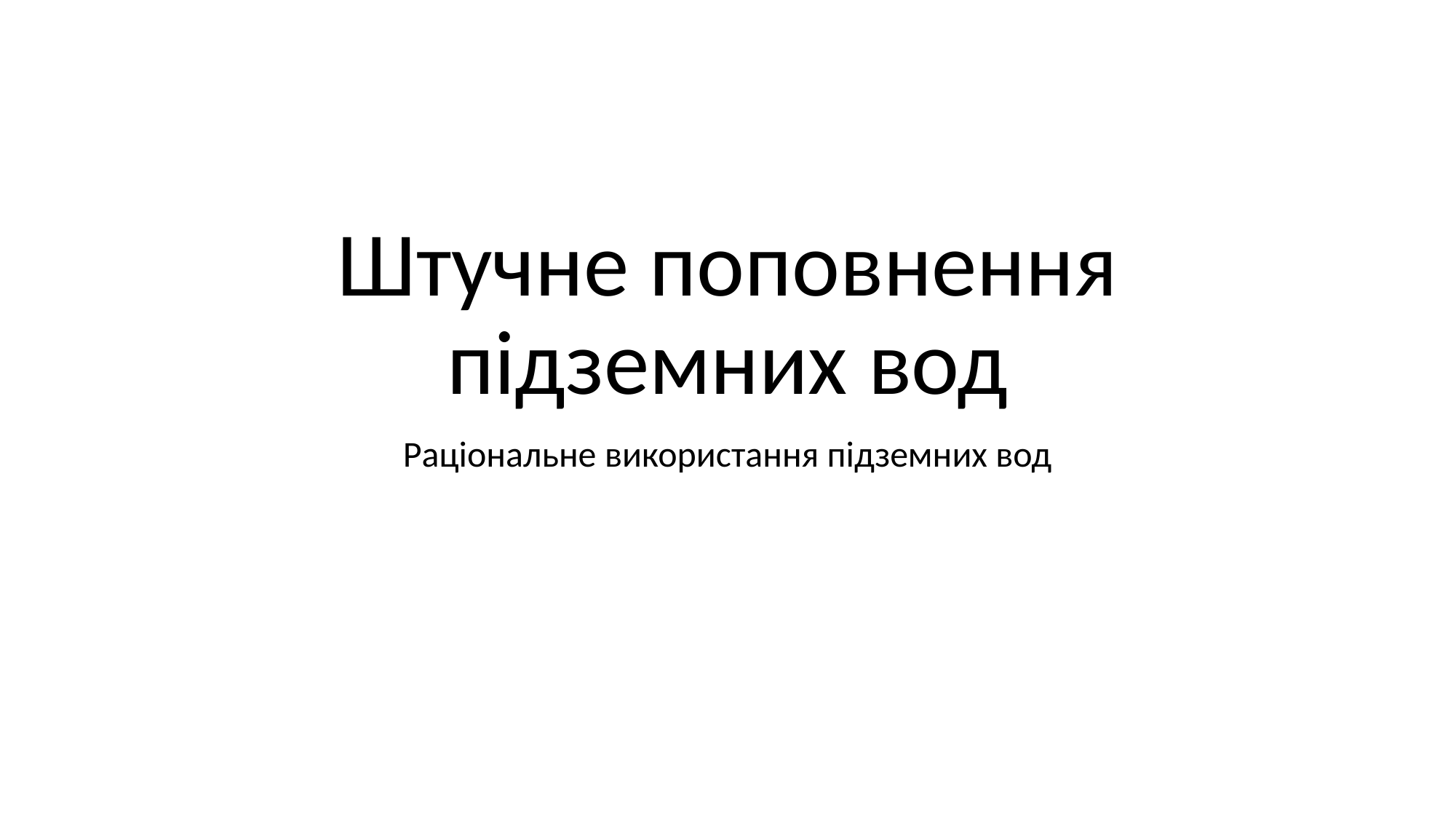

# Штучне поповнення підземних вод
Раціональне використання підземних вод